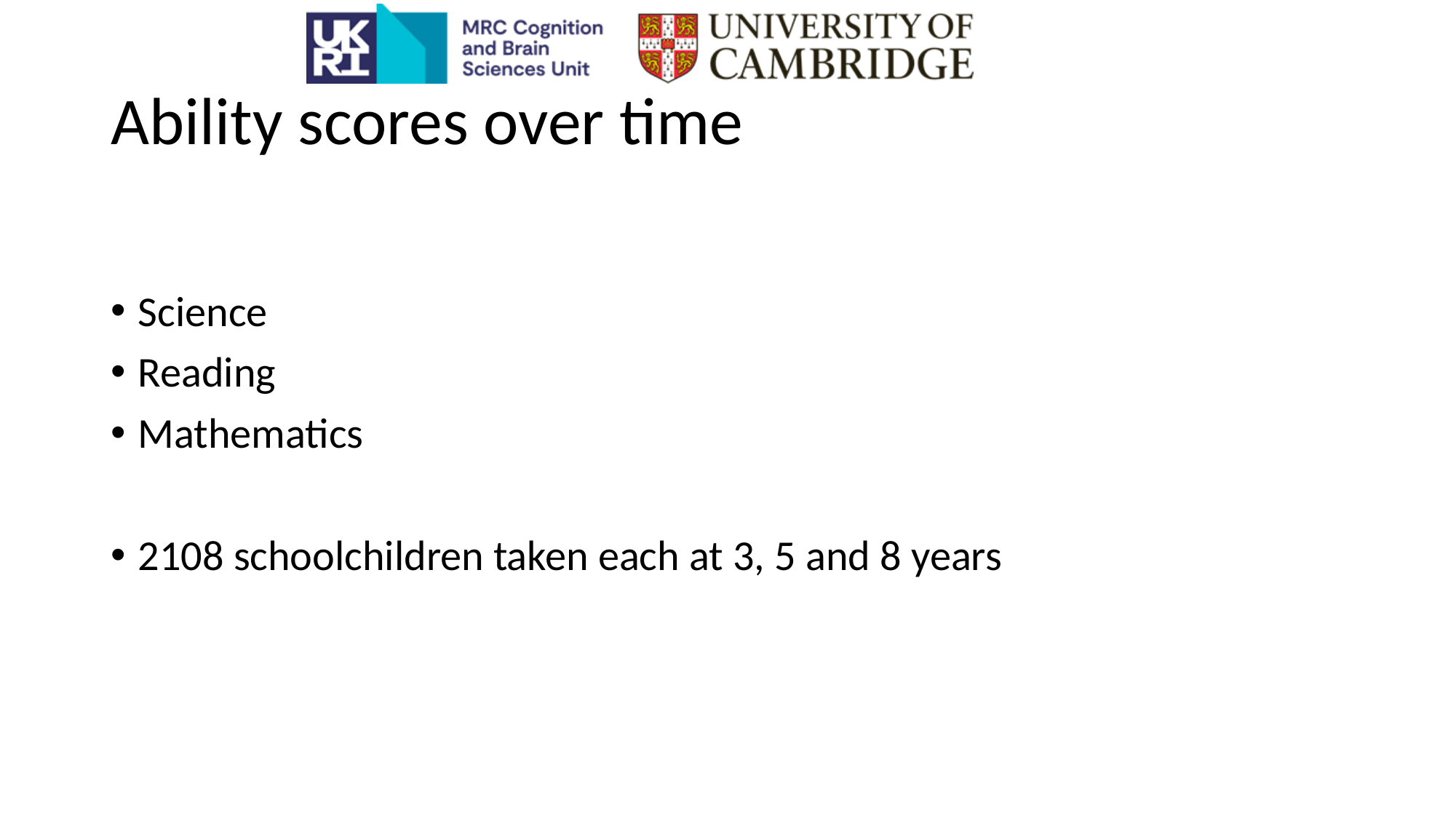

# Ability scores over time

Science
Reading
Mathematics

2108 schoolchildren taken each at 3, 5 and 8 years